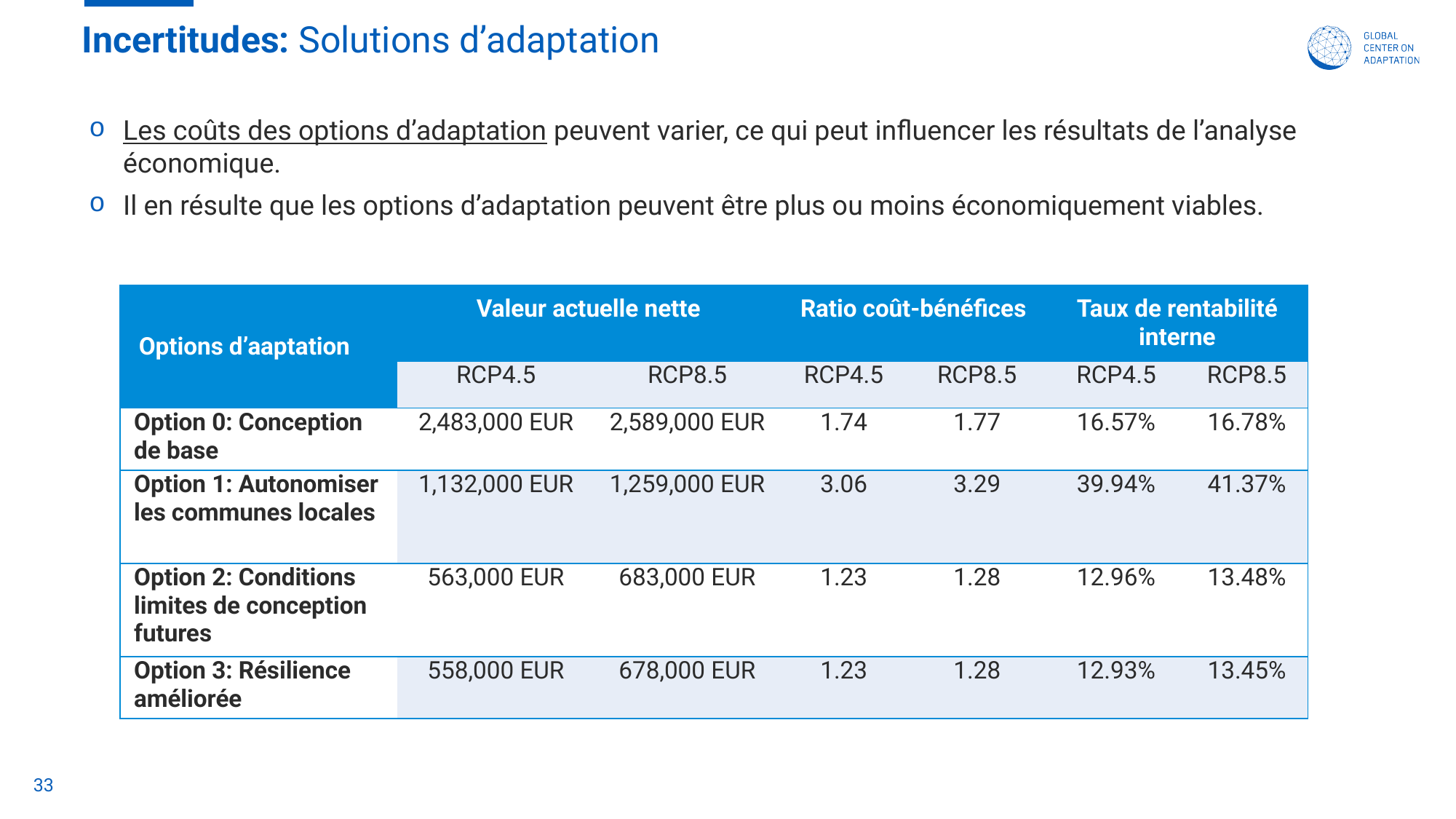

# Incertitudes: Solutions d’adaptation
Les coûts des options d’adaptation peuvent varier, ce qui peut influencer les résultats de l’analyse économique.
Il en résulte que les options d’adaptation peuvent être plus ou moins économiquement viables.

| Options d’aaptation | Valeur actuelle nette |  | Ratio coût-bénéfices |  | Taux de rentabilité interne |  |
| --- | --- | --- | --- | --- | --- | --- |
|  | RCP4.5 | RCP8.5 | RCP4.5 | RCP8.5 | RCP4.5 | RCP8.5 |
| Option 0: Conception de base | 2,483,000 EUR | 2,589,000 EUR | 1.74 | 1.77 | 16.57% | 16.78% |
| Option 1: Autonomiser les communes locales | 1,132,000 EUR | 1,259,000 EUR | 3.06 | 3.29 | 39.94% | 41.37% |
| Option 2: Conditions limites de conception futures | 563,000 EUR | 683,000 EUR | 1.23 | 1.28 | 12.96% | 13.48% |
| Option 3: Résilience améliorée | 558,000 EUR | 678,000 EUR | 1.23 | 1.28 | 12.93% | 13.45% |